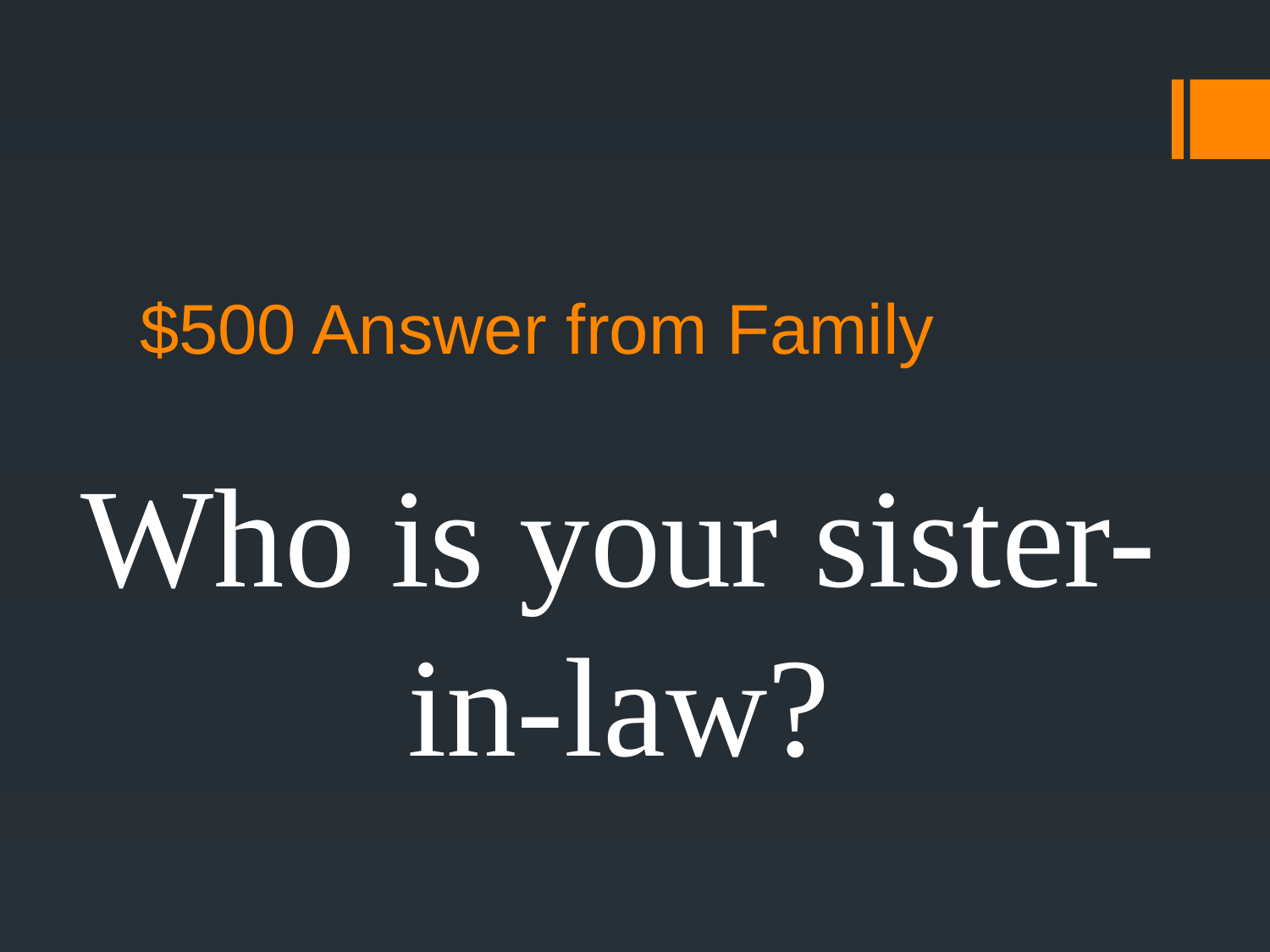

# $500 Answer from Family
Who is your sister-
in-law?